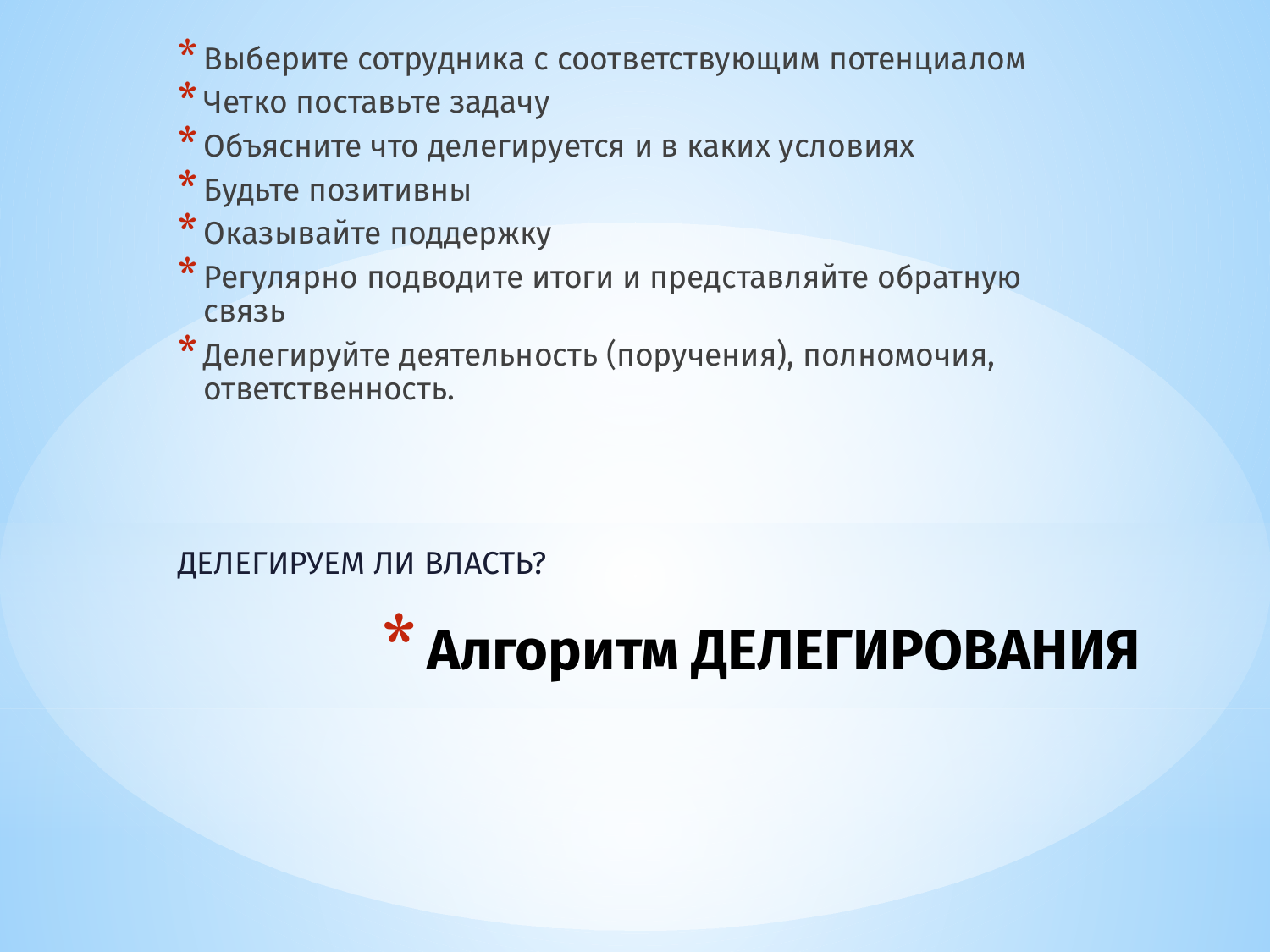

Выберите сотрудника с соответствующим потенциалом
Четко поставьте задачу
Объясните что делегируется и в каких условиях
Будьте позитивны
Оказывайте поддержку
Регулярно подводите итоги и представляйте обратную связь
Делегируйте деятельность (поручения), полномочия, ответственность.

ДЕЛЕГИРУЕМ ЛИ ВЛАСТЬ?

# Алгоритм ДЕЛЕГИРОВАНИЯ